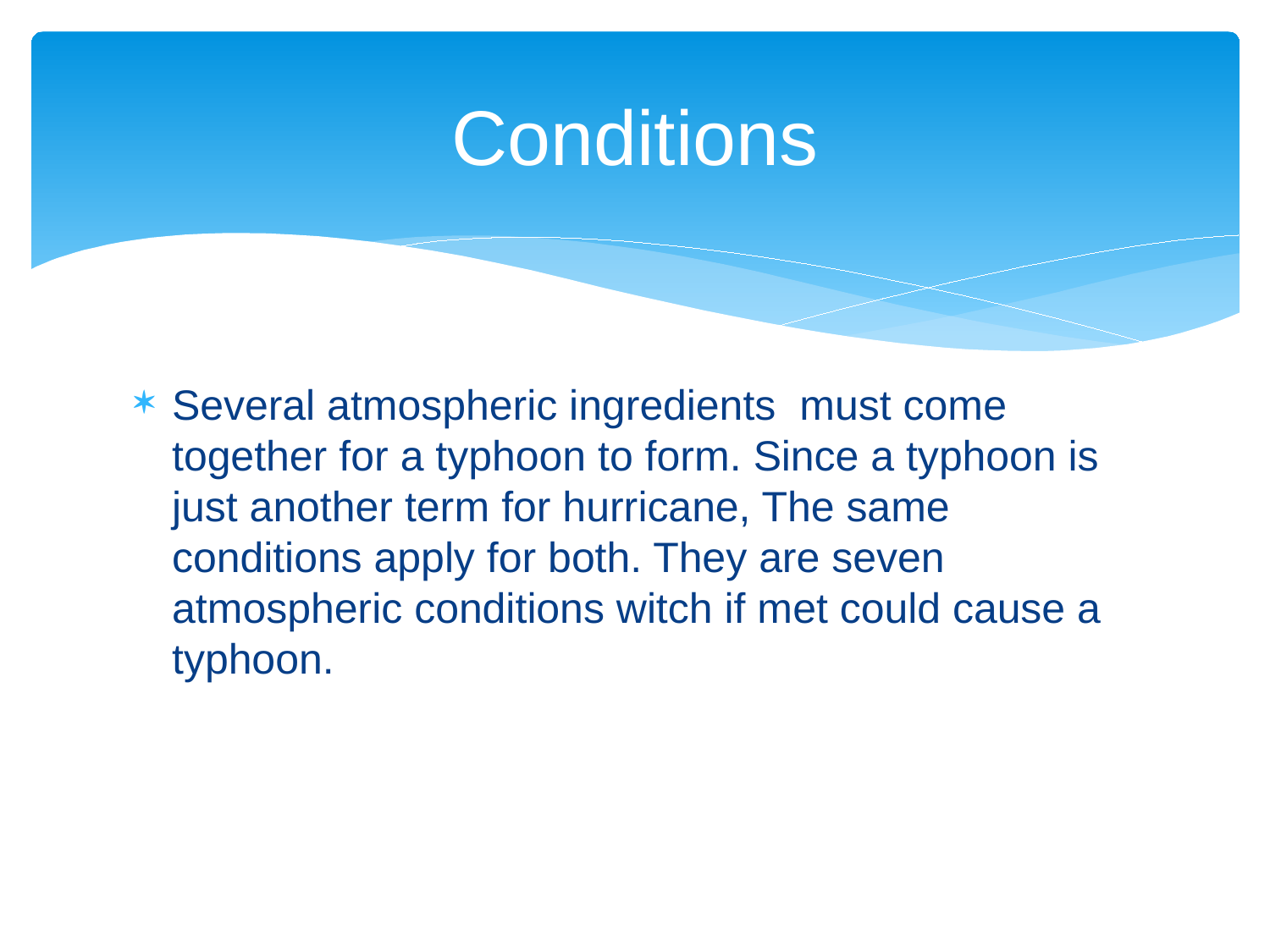

# Conditions
Several atmospheric ingredients  must come together for a typhoon to form. Since a typhoon is just another term for hurricane, The same conditions apply for both. They are seven atmospheric conditions witch if met could cause a typhoon.